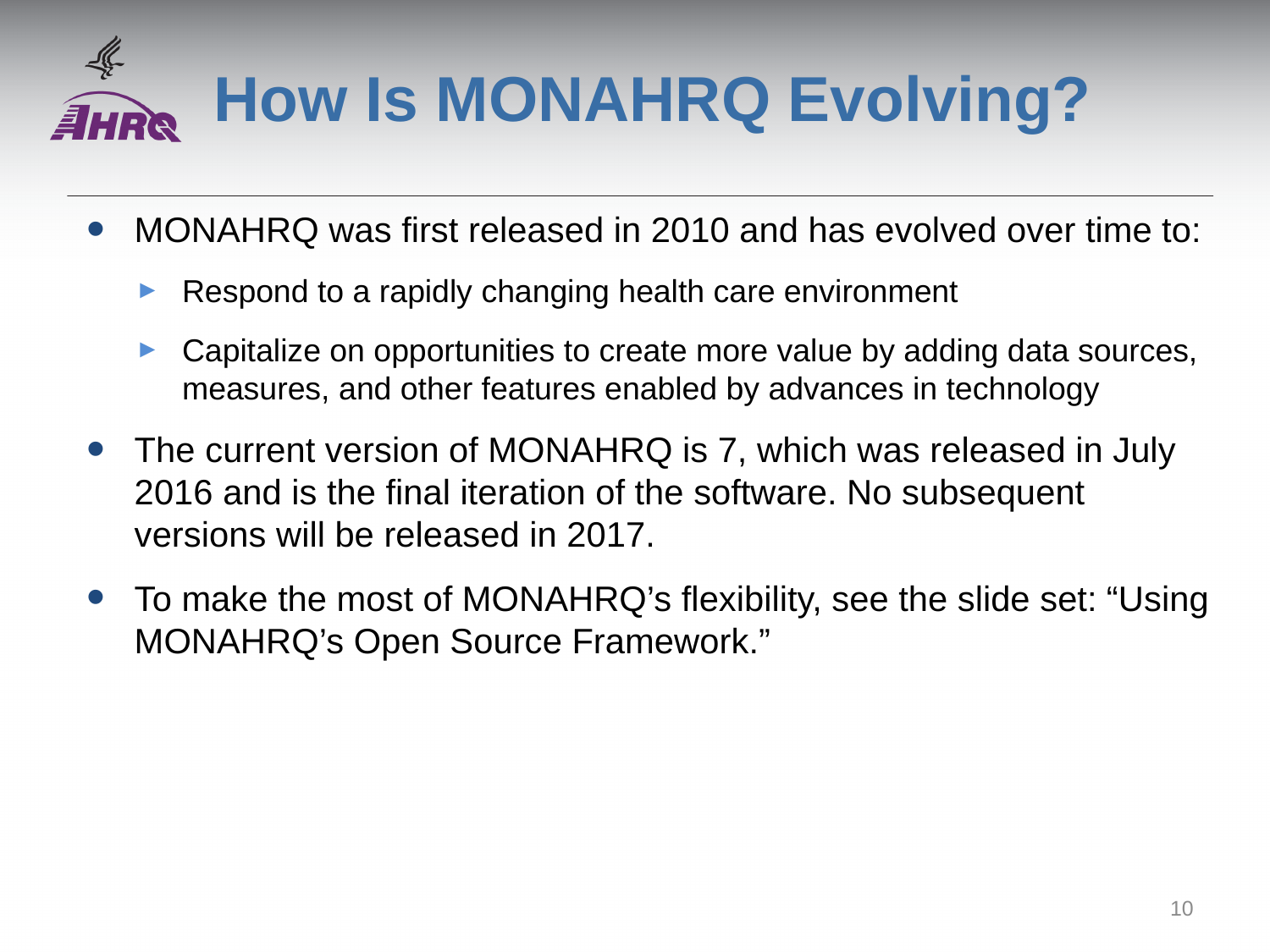

# How Is MONAHRQ Evolving?
MONAHRQ was first released in 2010 and has evolved over time to:
Respond to a rapidly changing health care environment
Capitalize on opportunities to create more value by adding data sources, measures, and other features enabled by advances in technology
The current version of MONAHRQ is 7, which was released in July 2016 and is the final iteration of the software. No subsequent versions will be released in 2017.
To make the most of MONAHRQ’s flexibility, see the slide set: “Using MONAHRQ’s Open Source Framework.”
10